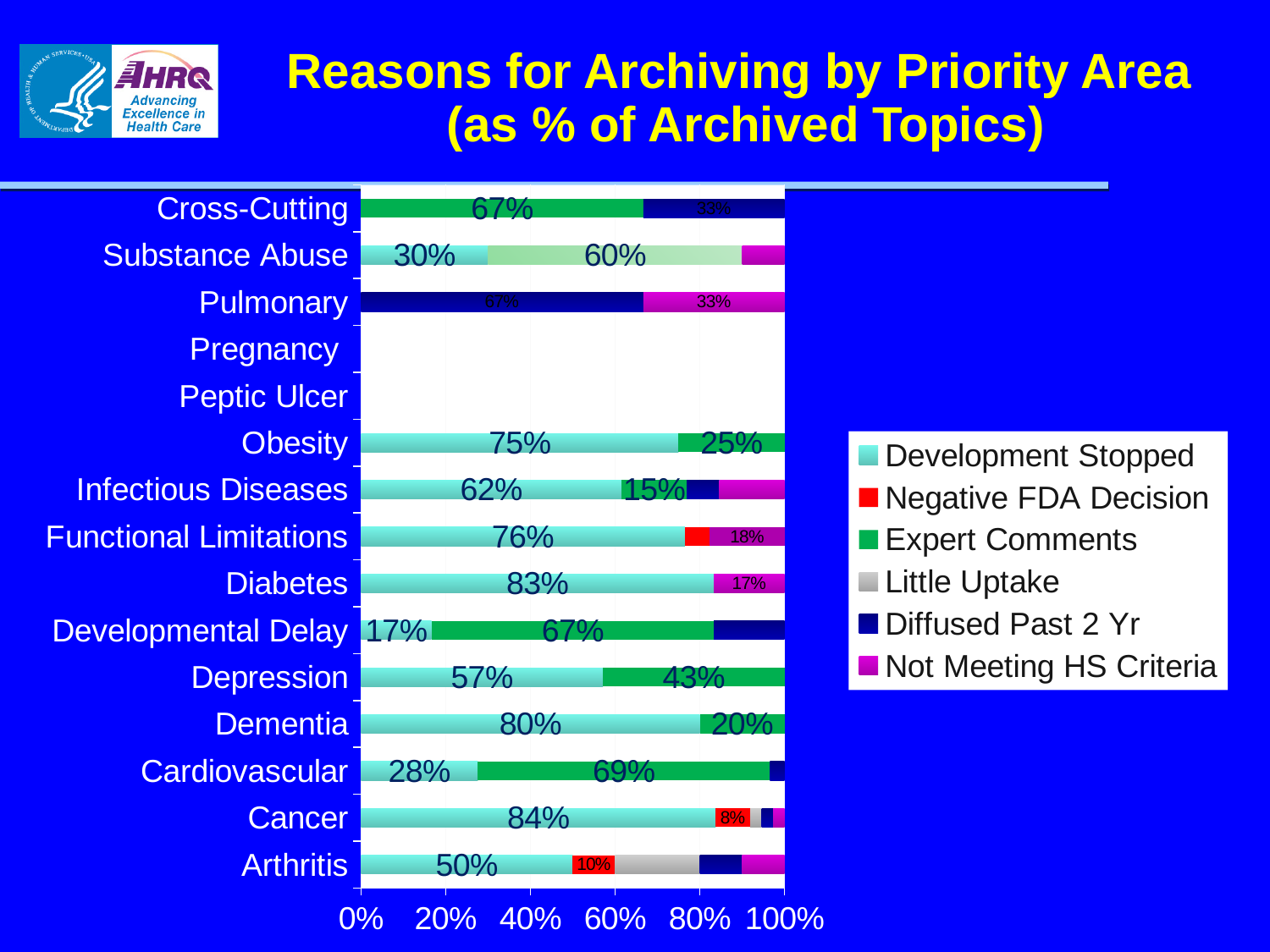

# Reasons for Archiving by Priority Area (as % of Archived Topics)

### Chart

| Category | Development Stopped | Negative FDA Decision | Expert Comments | Little Uptake | Diffused Past 2 Yr | Not Meeting HS Criteria |
|---|---|---|---|---|---|---|
| Arthritis | 0.5 | 0.1 | 0.0 | 0.2 | 0.1 | 0.1 |
| Cancer | 0.8378378378378378 | 0.08108108108108109 | 0.0 | 0.02702702702702704 | 0.02702702702702704 | 0.02702702702702704 |
| Cardiovascular | 0.27586206896551735 | 0.0 | 0.6896551724137935 | 0.0 | 0.03448275862068966 | 0.0 |
| Dementia | 0.8 | 0.0 | 0.2 | 0.0 | 0.0 | 0.0 |
| Depression | 0.5714285714285716 | 0.0 | 0.42857142857142855 | 0.0 | 0.0 | 0.0 |
| Developmental Delay | 0.16666666666666669 | 0.0 | 0.6666666666666666 | 0.0 | 0.16666666666666669 | 0.0 |
| Diabetes | 0.8333333333333335 | 0.0 | 0.0 | 0.0 | 0.0 | 0.16666666666666669 |
| Functional Limitations | 0.7647058823529412 | 0.05882352941176471 | 0.0 | 0.0 | 0.0 | 0.17647058823529416 |
| Infectious Diseases | 0.6153846153846155 | 0.0 | 0.1538461538461539 | 0.0 | 0.07692307692307694 | 0.1538461538461539 |
| Obesity | 0.7500000000000001 | 0.0 | 0.25 | 0.0 | 0.0 | 0.0 |
| Peptic Ulcer | None | None | None | None | None | None |
| Pregnancy  | None | None | None | None | None | None |
| Pulmonary | 0.0 | 0.0 | 0.0 | 0.0 | 0.6666666666666666 | 0.3333333333333333 |
| Substance Abuse | 0.30000000000000004 | 0.0 | 0.6000000000000001 | 0.0 | 0.0 | 0.1 |
| Cross-Cutting | 0.0 | 0.0 | 0.6666666666666666 | 0.0 | 0.3333333333333333 | 0.0 |